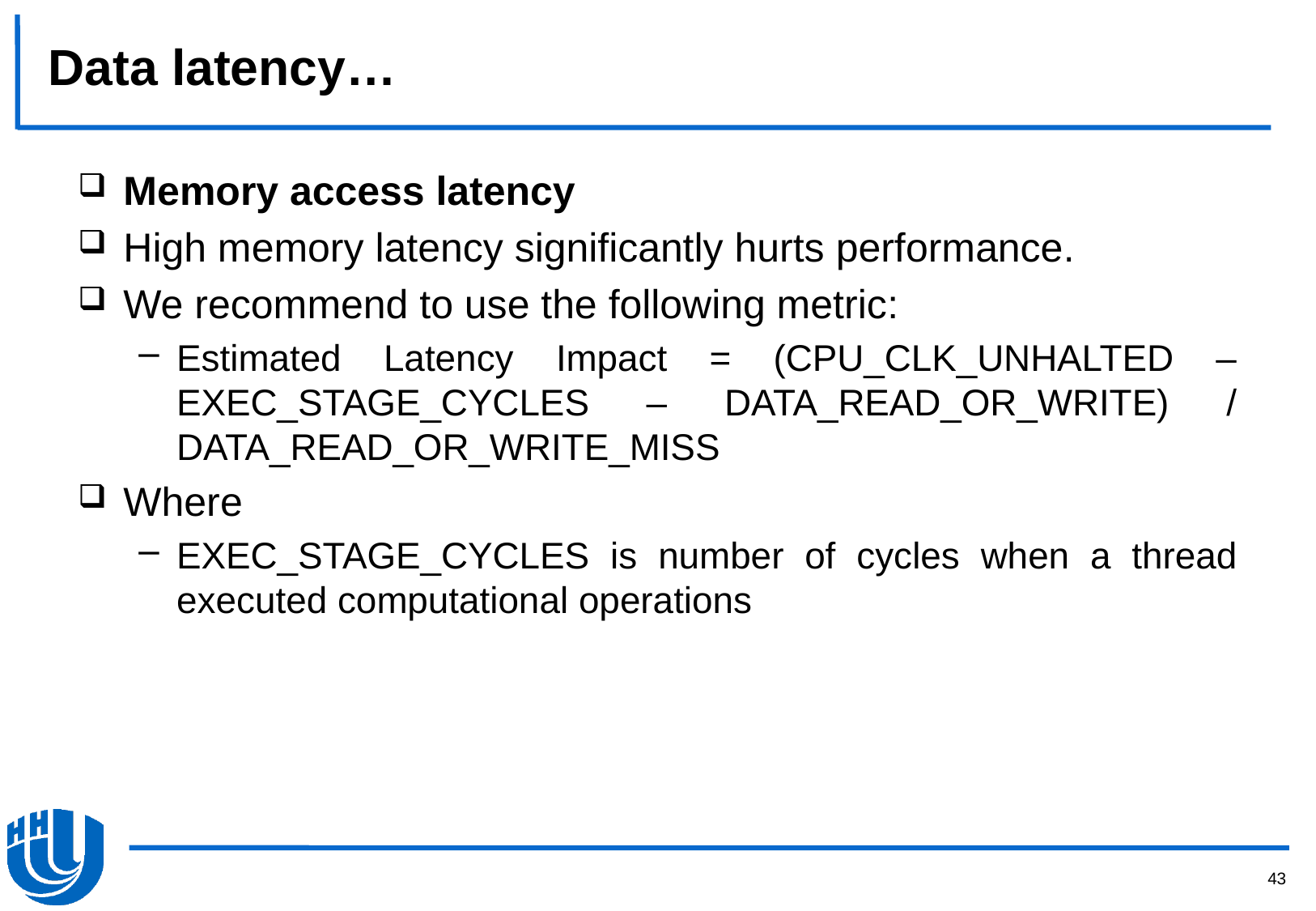

# Data latency…
Memory access latency
High memory latency significantly hurts performance.
We recommend to use the following metric:
Estimated Latency Impact = (CPU_CLK_UNHALTED – EXEC_STAGE_CYCLES – DATA_READ_OR_WRITE) / DATA_READ_OR_WRITE_MISS
Where
EXEC_STAGE_CYCLES is number of cycles when a thread executed computational operations
43